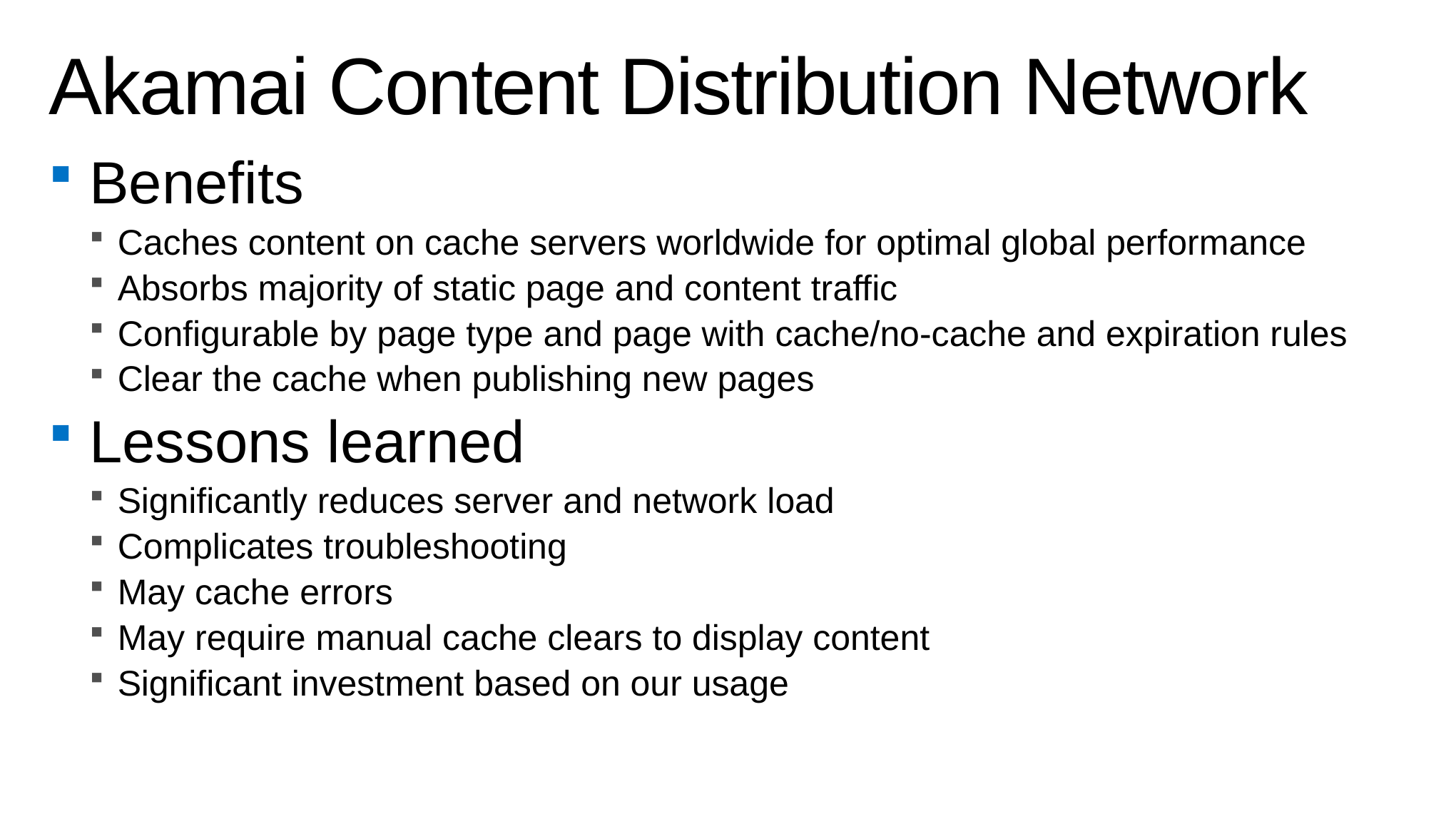

# Akamai Content Distribution Network
Benefits
Caches content on cache servers worldwide for optimal global performance
Absorbs majority of static page and content traffic
Configurable by page type and page with cache/no-cache and expiration rules
Clear the cache when publishing new pages
Lessons learned
Significantly reduces server and network load
Complicates troubleshooting
May cache errors
May require manual cache clears to display content
Significant investment based on our usage